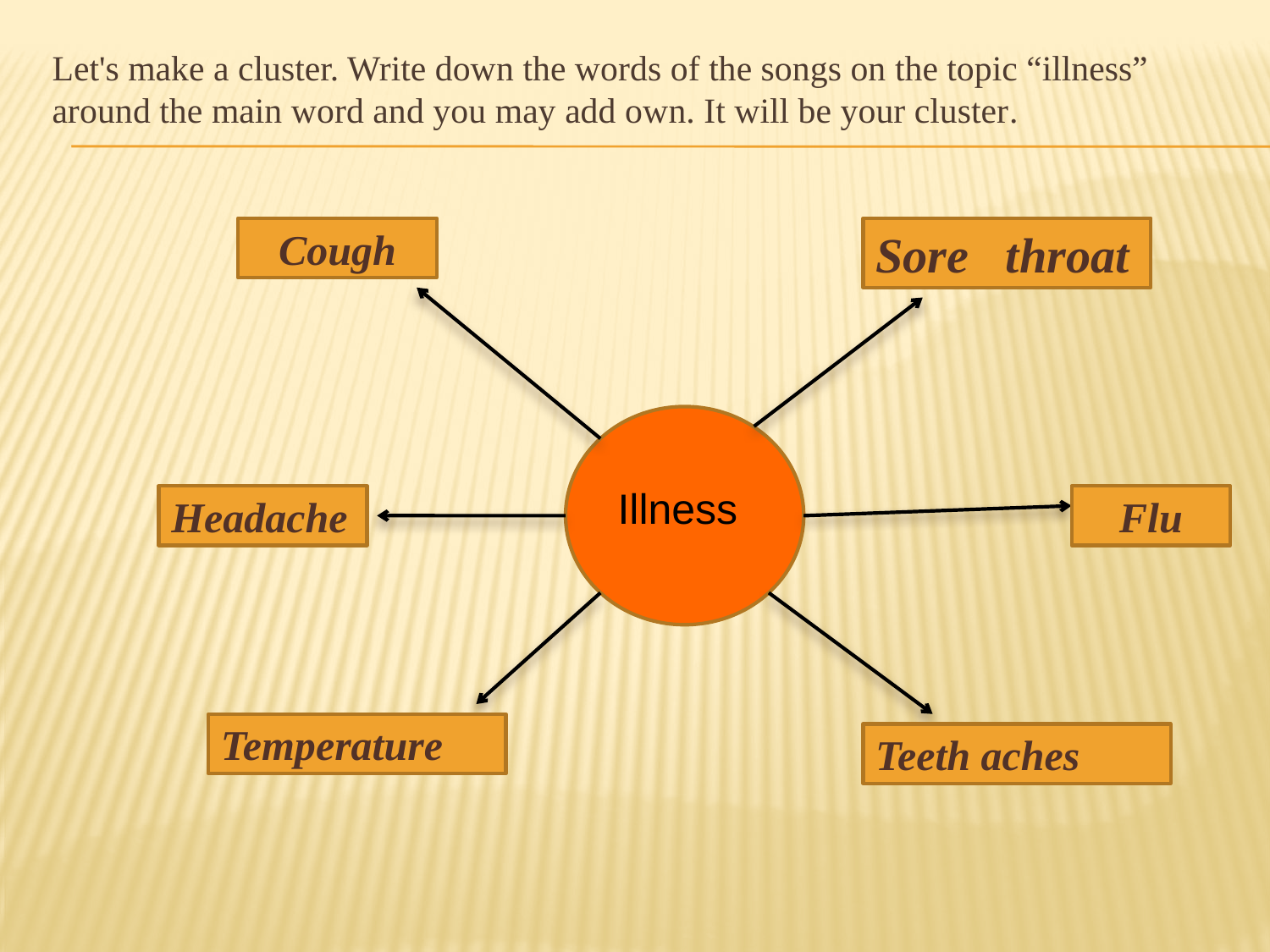

# Let's make a cluster. Write down the words of the songs on the topic “illness” around the main word and you may add own. It will be your cluster.

Cough
Sore   throat

Illness
Headache
Flu
Temperature
Teeth aches